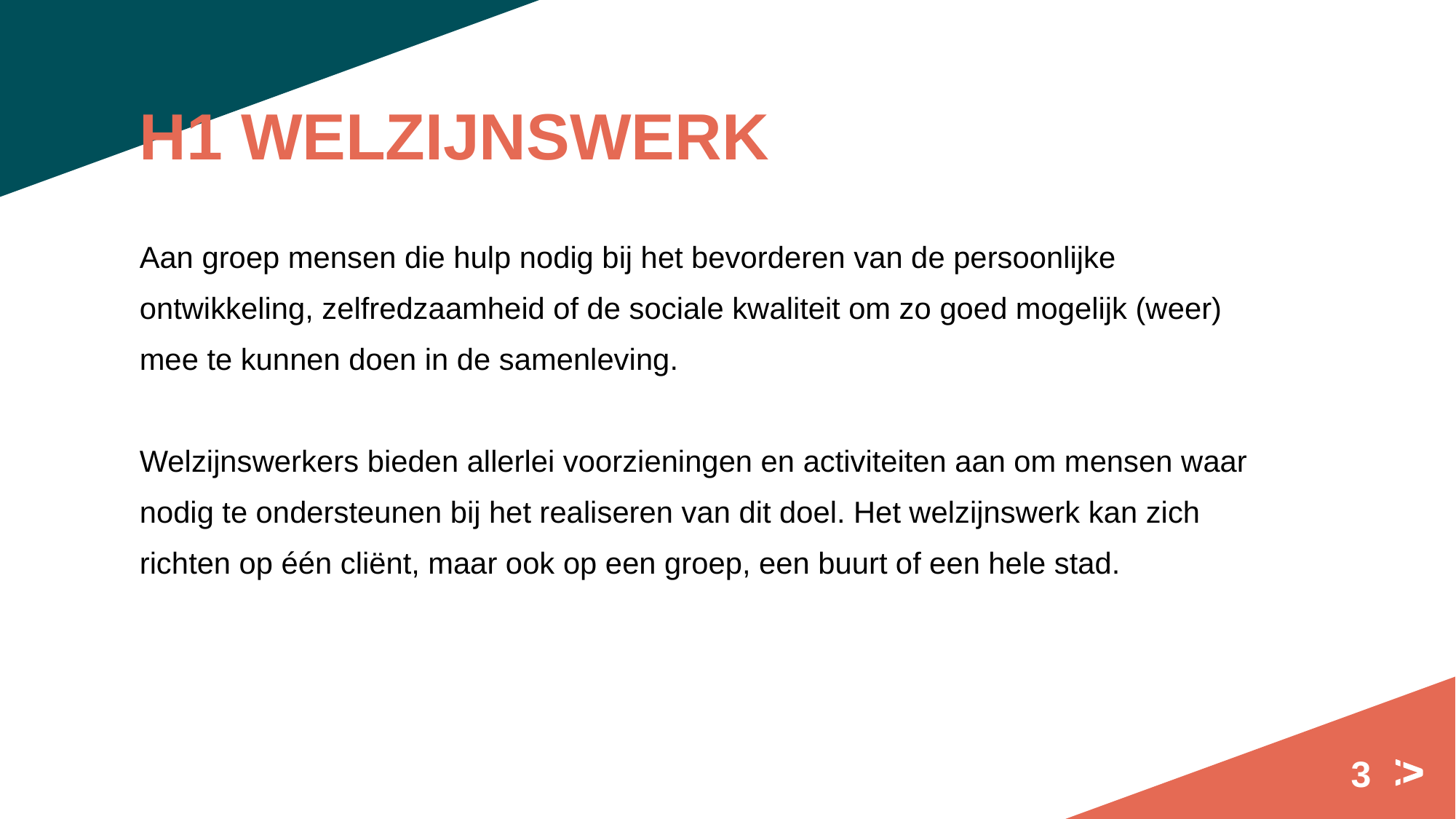

# H1 welzijnswerk
Aan groep mensen die hulp nodig bij het bevorderen van de persoonlijke ontwikkeling, zelfredzaamheid of de sociale kwaliteit om zo goed mogelijk (weer) mee te kunnen doen in de samenleving.

Welzijnswerkers bieden allerlei voorzieningen en activiteiten aan om mensen waar nodig te ondersteunen bij het realiseren van dit doel. Het welzijnswerk kan zich richten op één cliënt, maar ook op een groep, een buurt of een hele stad.

3